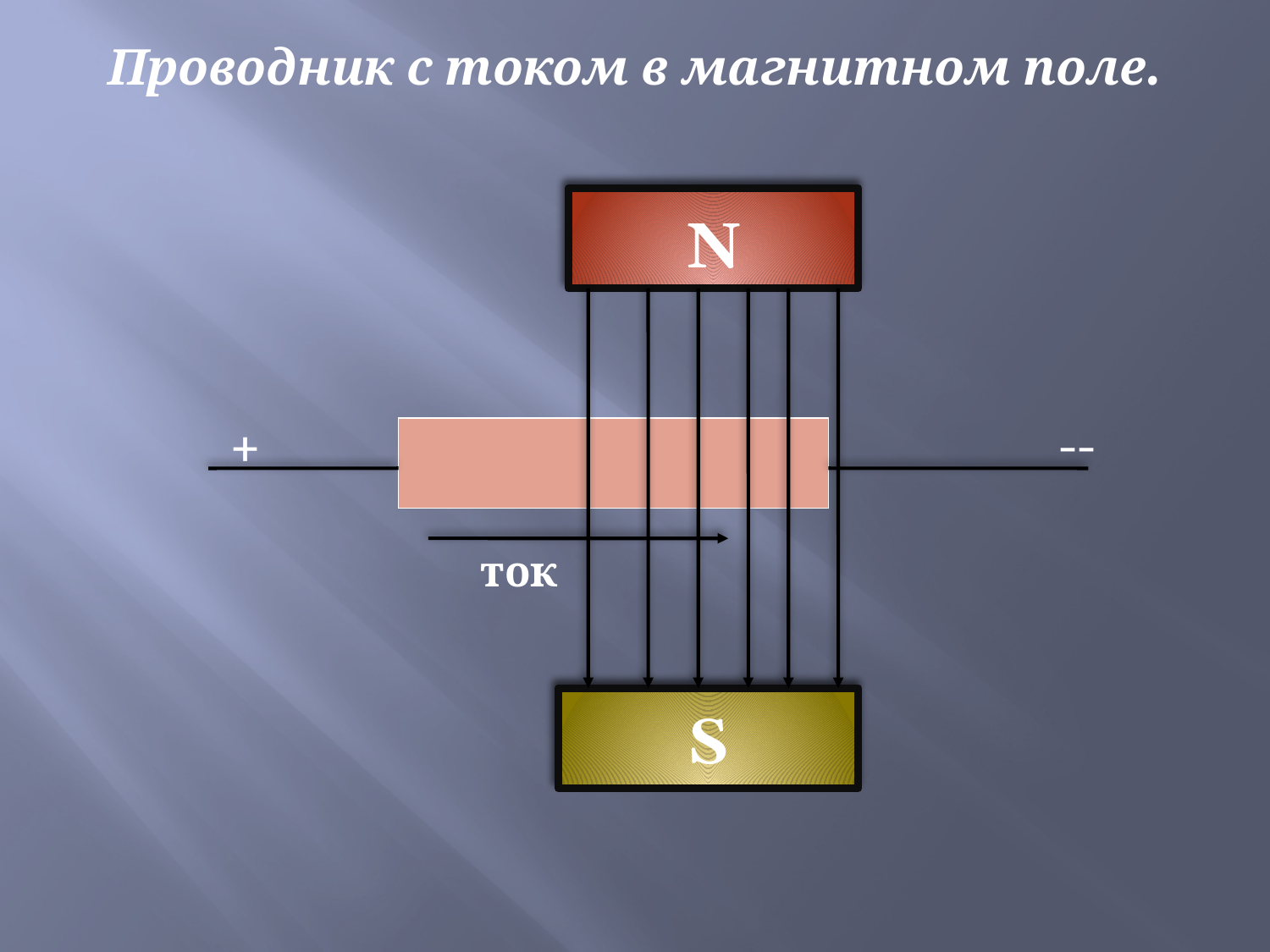

Проводник с током в магнитном поле.

N

+
--

ток
S